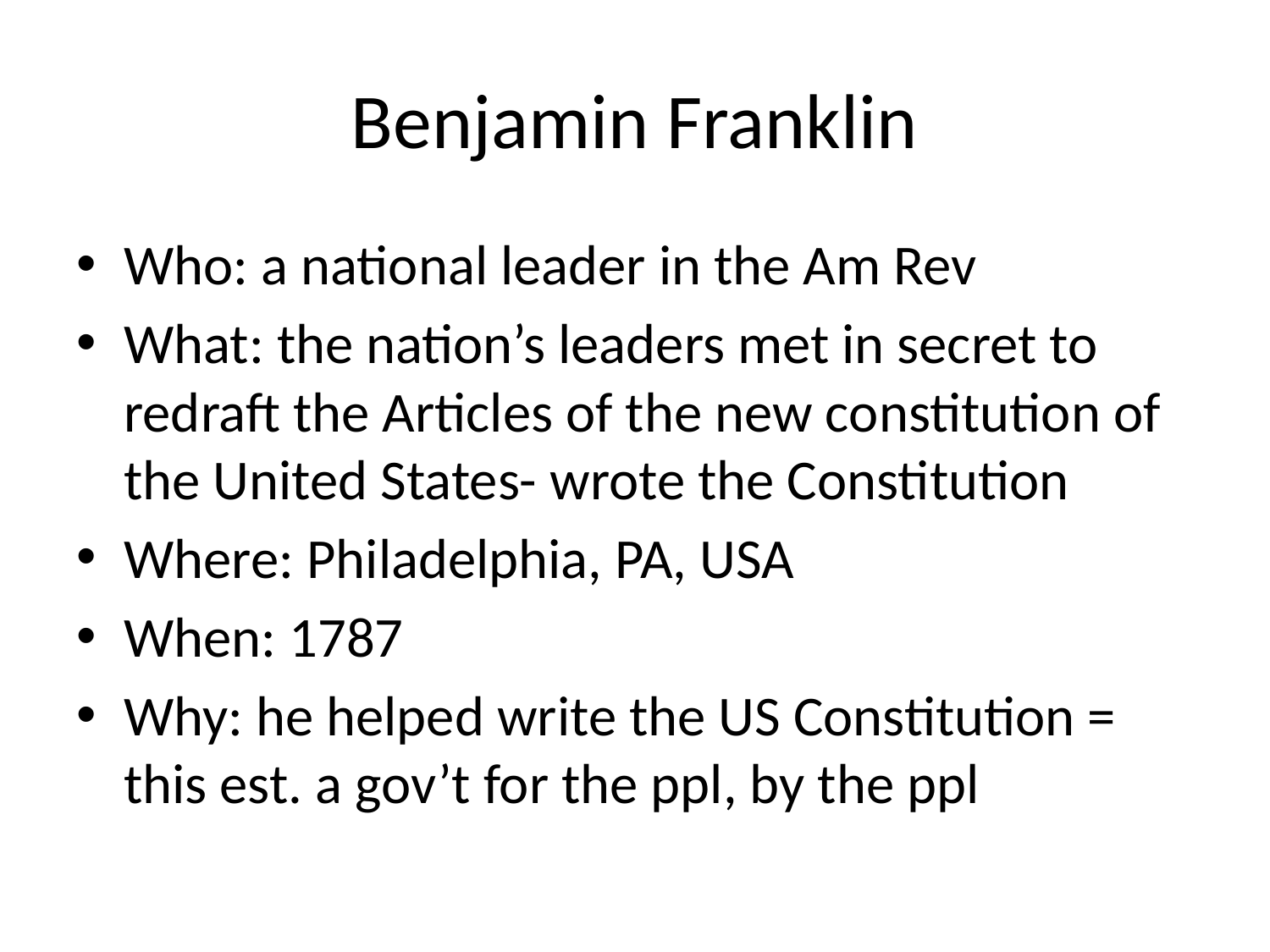

# Benjamin Franklin
Who: a national leader in the Am Rev
What: the nation’s leaders met in secret to redraft the Articles of the new constitution of the United States- wrote the Constitution
Where: Philadelphia, PA, USA
When: 1787
Why: he helped write the US Constitution = this est. a gov’t for the ppl, by the ppl